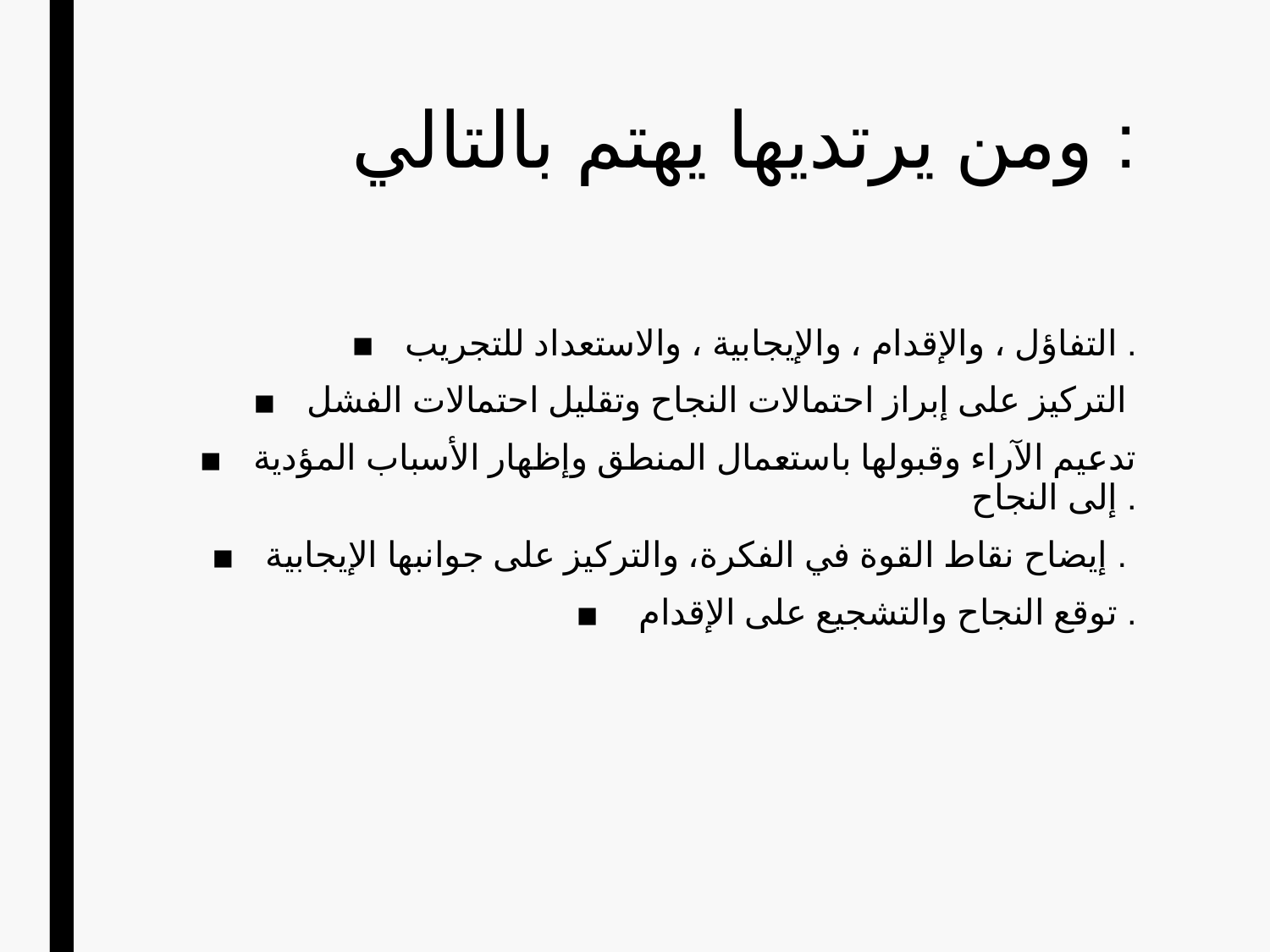

ومن يرتديها يهتم بالتالي :
التفاؤل ، والإقدام ، والإيجابية ، والاستعداد للتجريب .
التركيز على إبراز احتمالات النجاح وتقليل احتمالات الفشل
تدعيم الآراء وقبولها باستعمال المنطق وإظهار الأسباب المؤدية إلى النجاح .
إيضاح نقاط القوة في الفكرة، والتركيز على جوانبها الإيجابية .
 توقع النجاح والتشجيع على الإقدام .